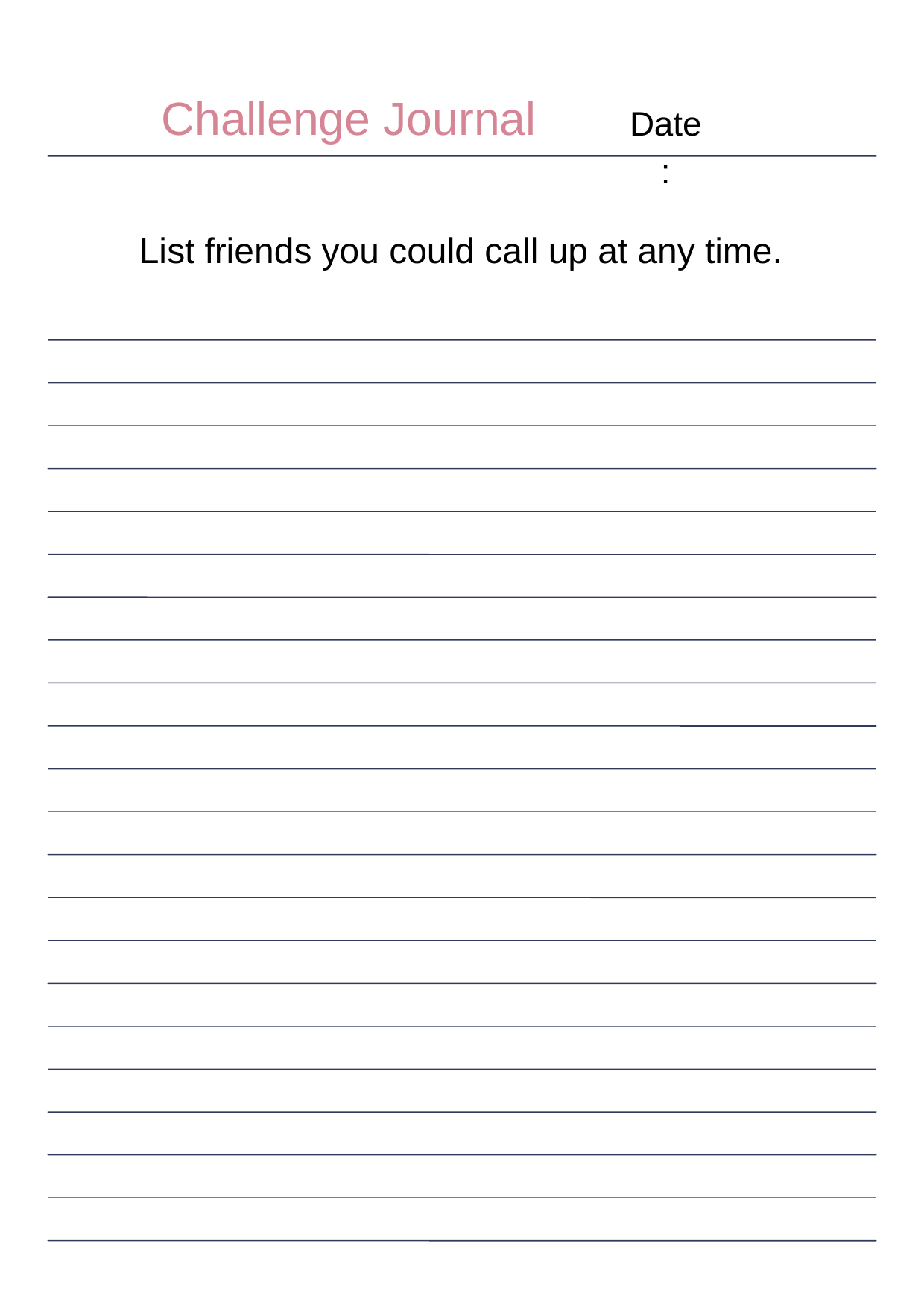

Challenge Journal
Date:

List friends you could call up at any time.